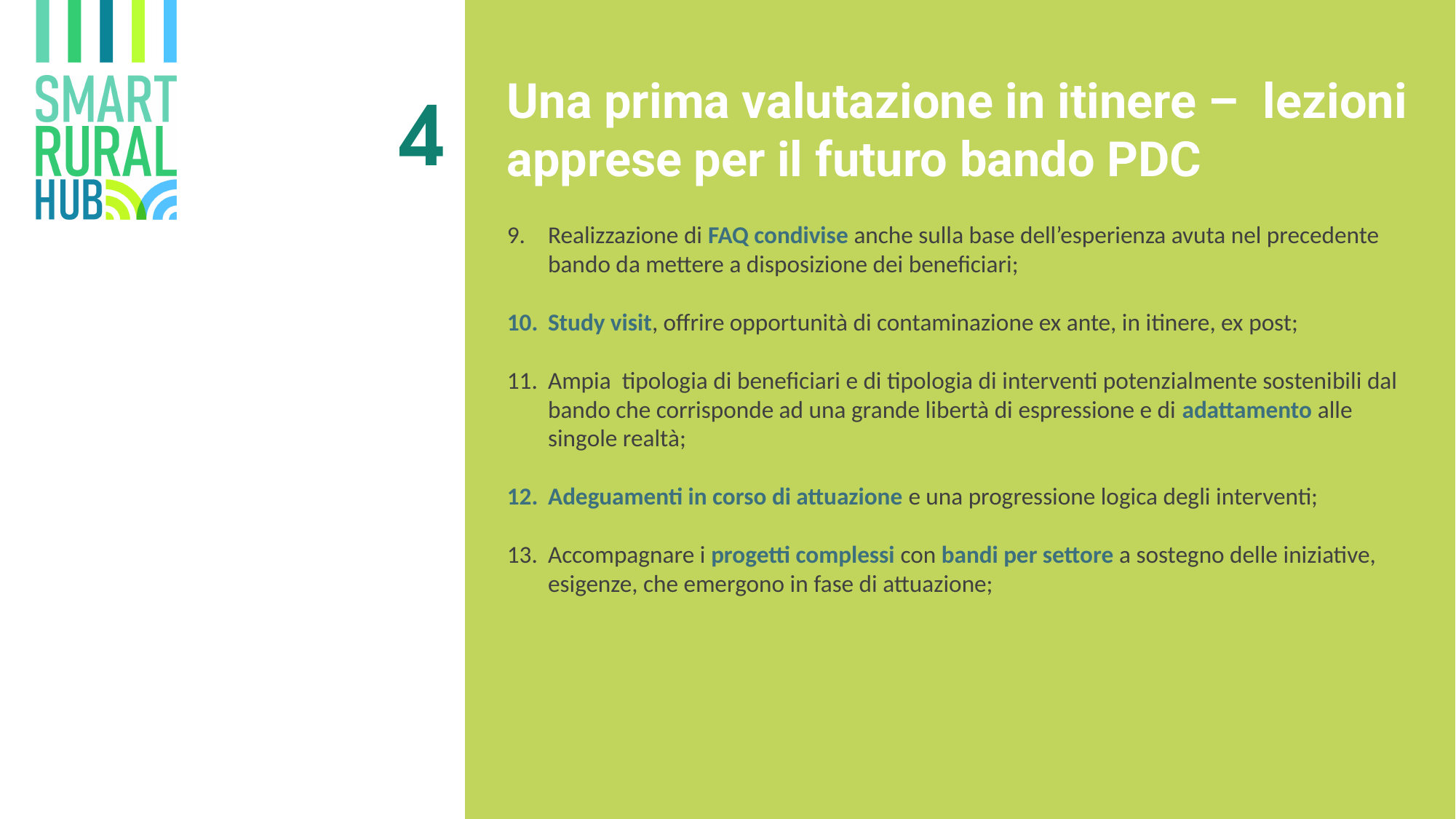

Una prima valutazione in itinere –  lezioni apprese per il futuro bando PDC
4
Realizzazione di FAQ condivise anche sulla base dell’esperienza avuta nel precedente bando da mettere a disposizione dei beneficiari;

Study visit, offrire opportunità di contaminazione ex ante, in itinere, ex post;

Ampia  tipologia di beneficiari e di tipologia di interventi potenzialmente sostenibili dal bando che corrisponde ad una grande libertà di espressione e di adattamento alle singole realtà;

Adeguamenti in corso di attuazione e una progressione logica degli interventi;

Accompagnare i progetti complessi con bandi per settore a sostegno delle iniziative, esigenze, che emergono in fase di attuazione;